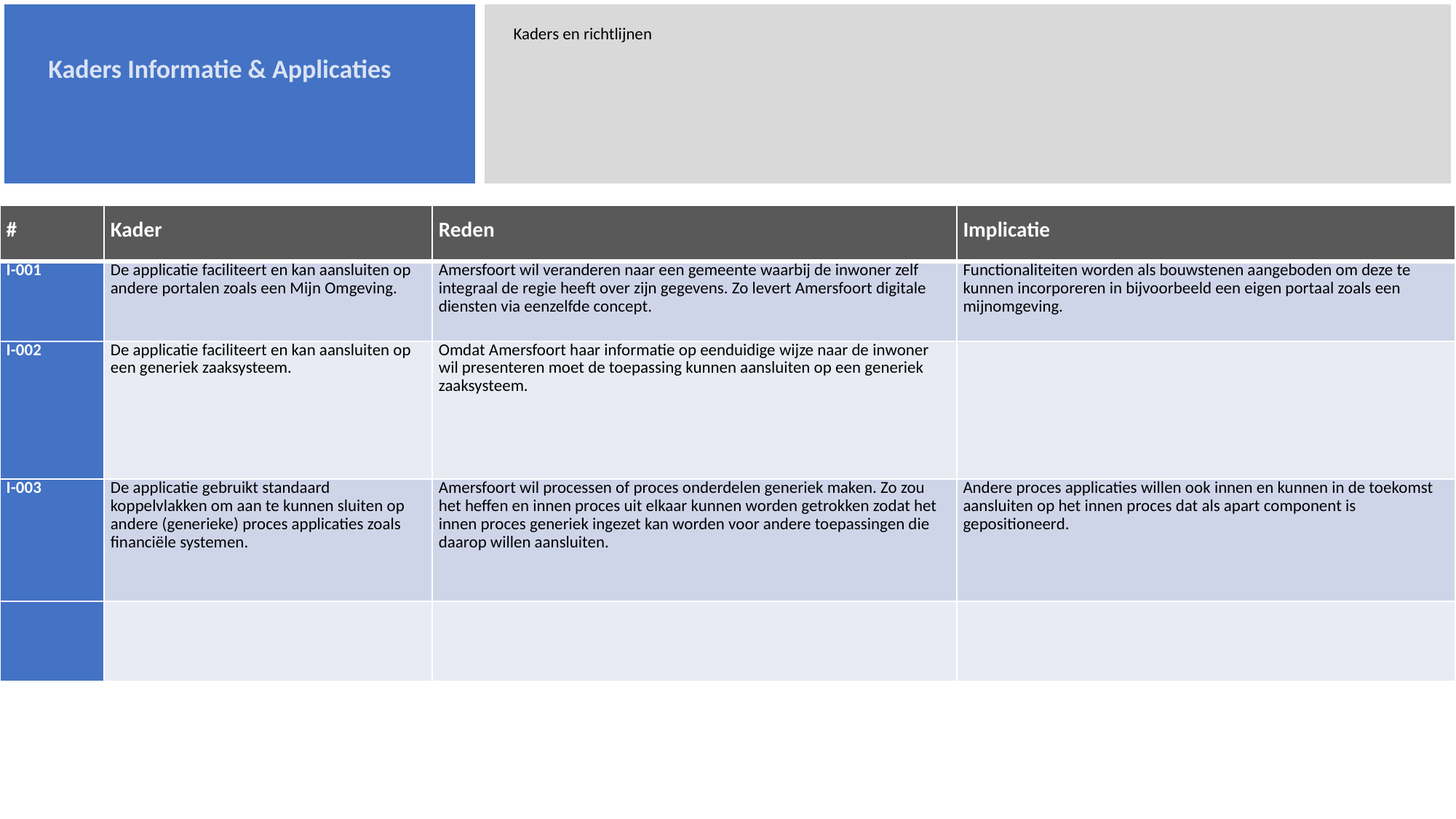

Kaders en richtlijnen

Kaders Informatie & Applicaties
| # | Kader | Reden | Implicatie |
| --- | --- | --- | --- |
| I-001 | De applicatie faciliteert en kan aansluiten op andere portalen zoals een Mijn Omgeving. | Amersfoort wil veranderen naar een gemeente waarbij de inwoner zelf integraal de regie heeft over zijn gegevens. Zo levert Amersfoort digitale diensten via eenzelfde concept. | Functionaliteiten worden als bouwstenen aangeboden om deze te kunnen incorporeren in bijvoorbeeld een eigen portaal zoals een mijnomgeving. |
| I-002 | De applicatie faciliteert en kan aansluiten op een generiek zaaksysteem. | Omdat Amersfoort haar informatie op eenduidige wijze naar de inwoner wil presenteren moet de toepassing kunnen aansluiten op een generiek zaaksysteem. |  |
| I-003 | De applicatie gebruikt standaard koppelvlakken om aan te kunnen sluiten op andere (generieke) proces applicaties zoals financiële systemen. | Amersfoort wil processen of proces onderdelen generiek maken. Zo zou het heffen en innen proces uit elkaar kunnen worden getrokken zodat het innen proces generiek ingezet kan worden voor andere toepassingen die daarop willen aansluiten. | Andere proces applicaties willen ook innen en kunnen in de toekomst aansluiten op het innen proces dat als apart component is gepositioneerd. |
|  |  |  |  |